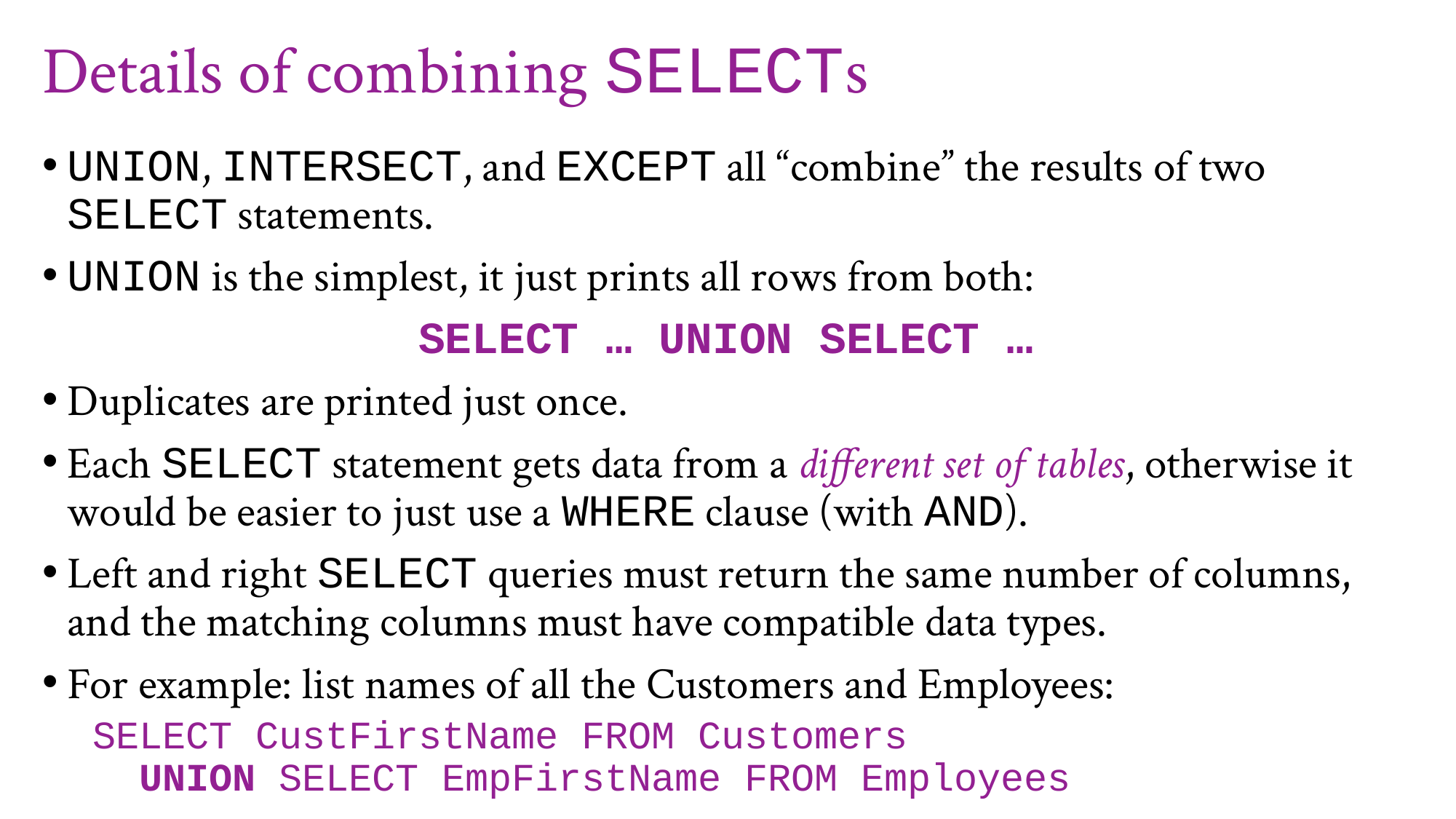

# Details of combining SELECTs
UNION, INTERSECT, and EXCEPT all “combine” the results of two SELECT statements.
UNION is the simplest, it just prints all rows from both:
SELECT … UNION SELECT …
Duplicates are printed just once.
Each SELECT statement gets data from a different set of tables, otherwise it would be easier to just use a WHERE clause (with AND).
Left and right SELECT queries must return the same number of columns, and the matching columns must have compatible data types.
For example: list names of all the Customers and Employees:
SELECT CustFirstName FROM Customers
  UNION SELECT EmpFirstName FROM Employees